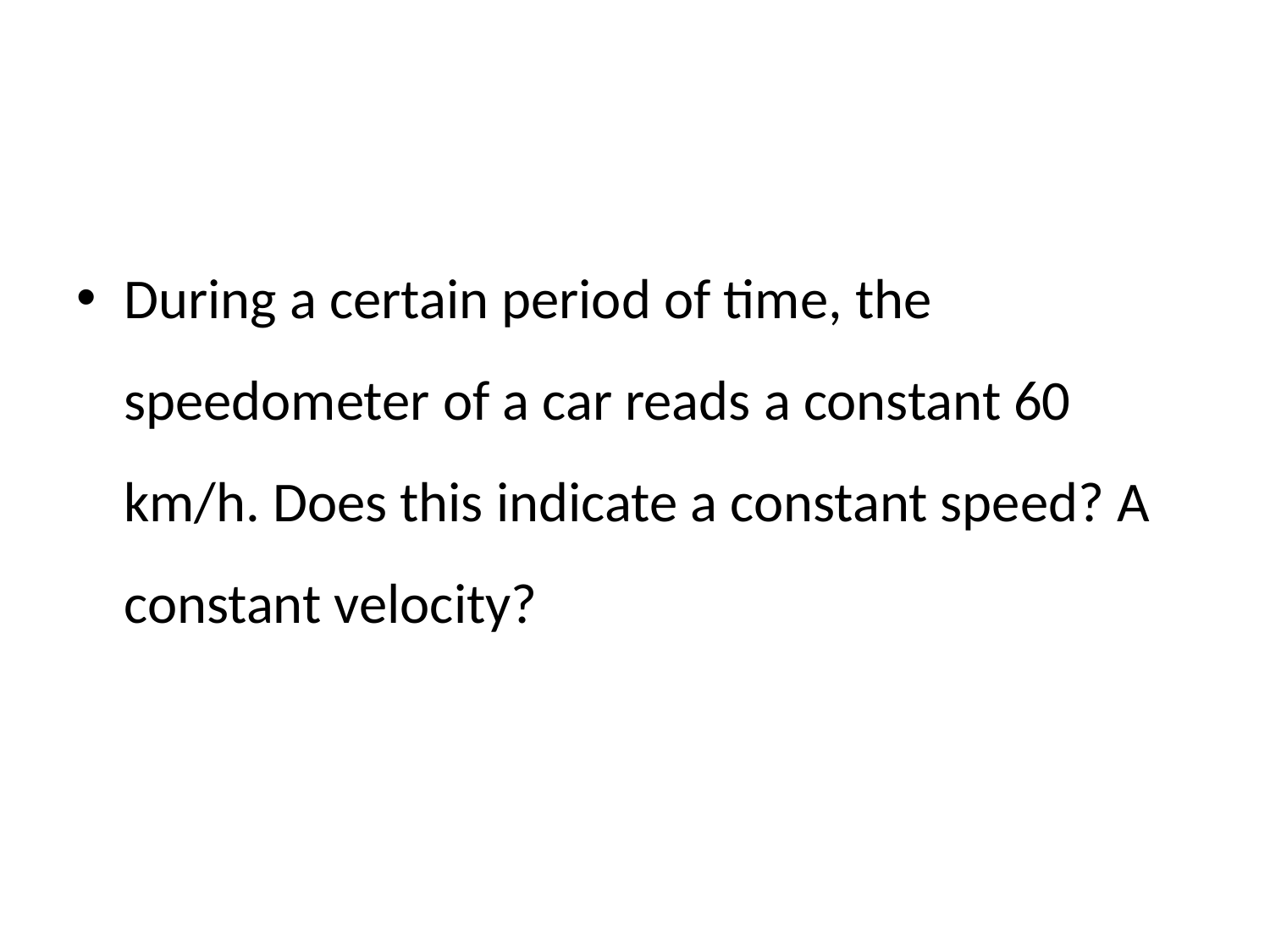

#
During a certain period of time, the speedometer of a car reads a constant 60 km/h. Does this indicate a constant speed? A constant velocity?